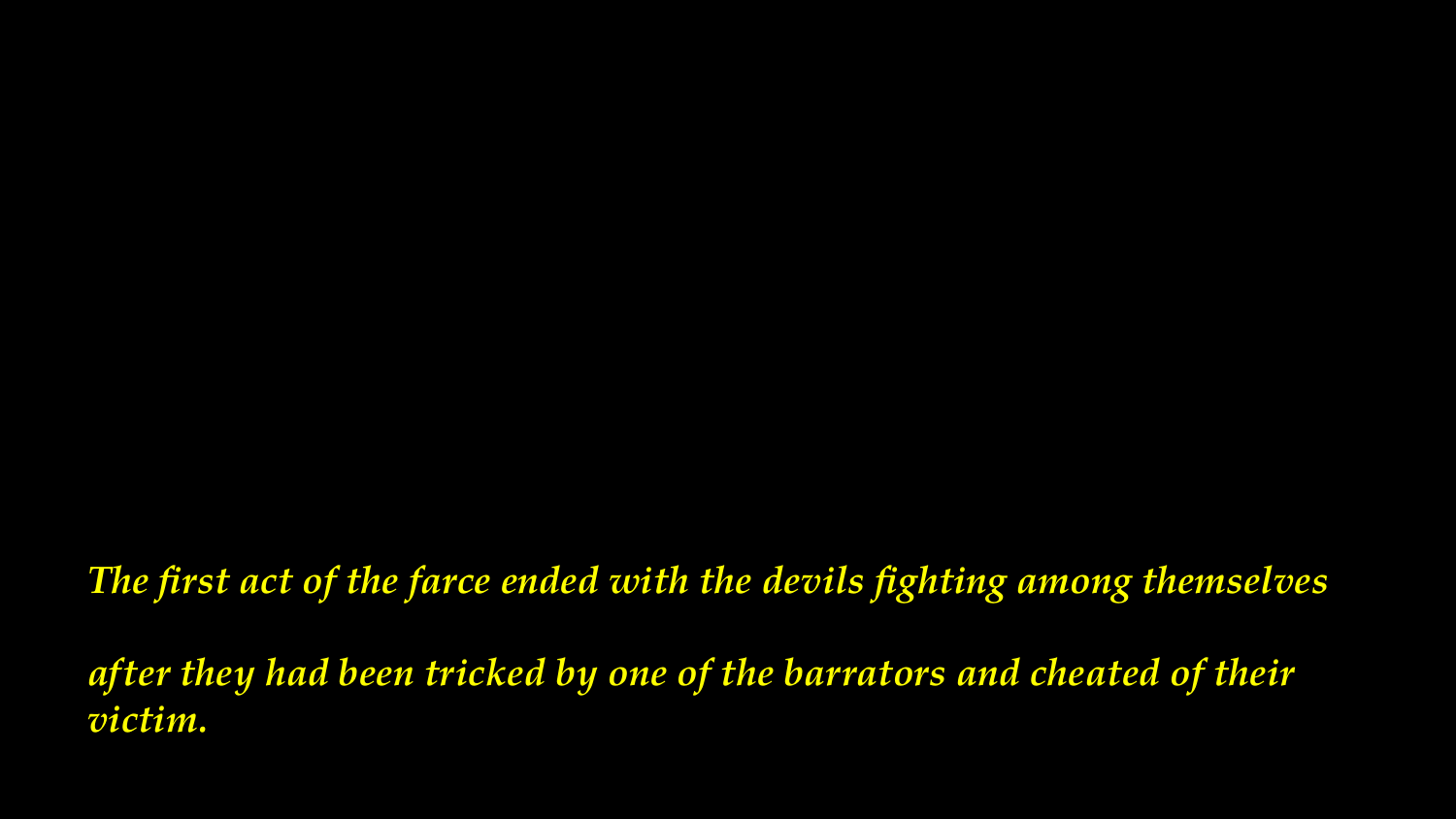

# The first act of the farce ended with the devils fighting among themselves after they had been tricked by one of the barrators and cheated of their victim.